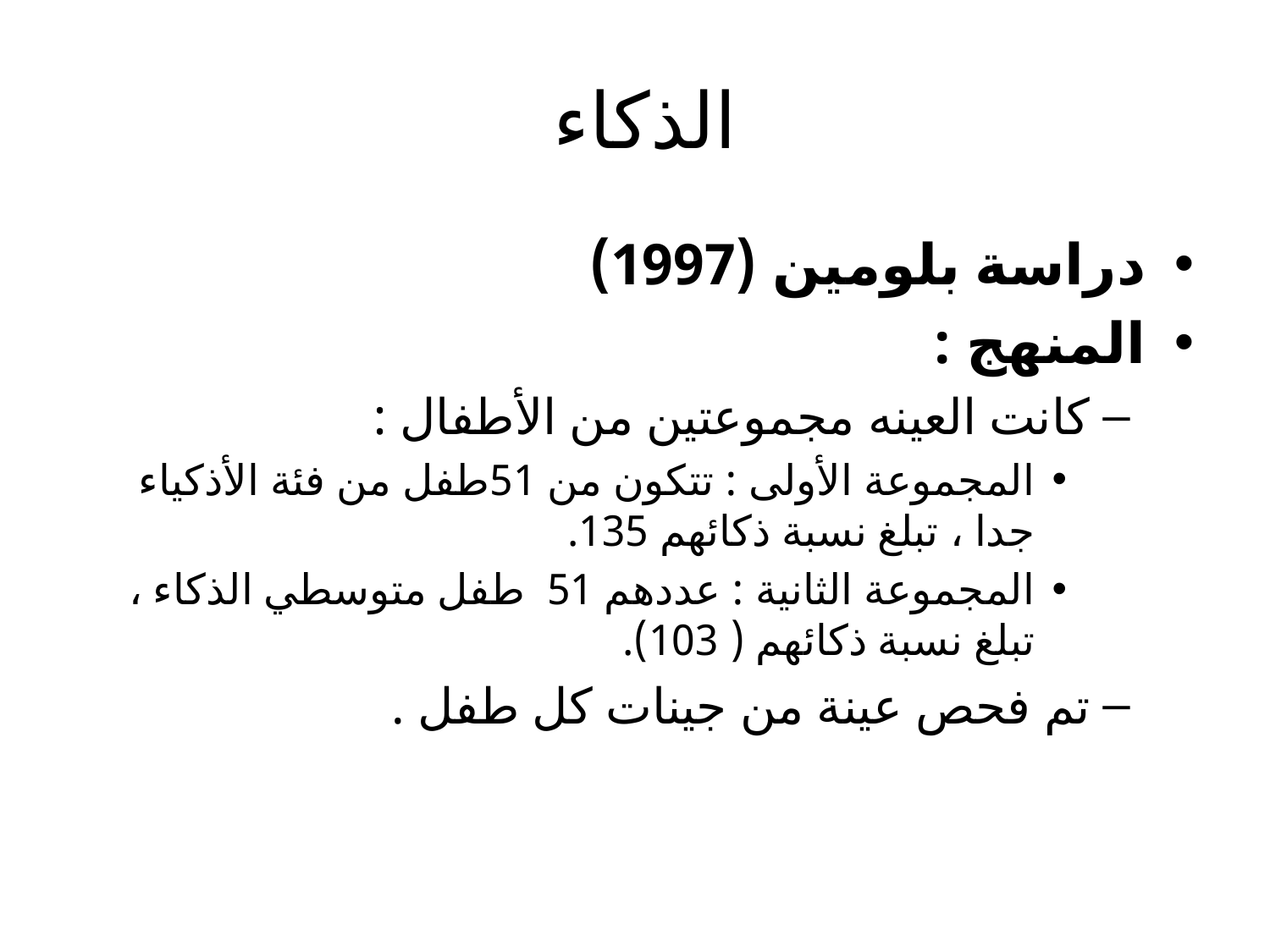

# الذكاء
دراسة بلومين (1997)
المنهج :
كانت العينه مجموعتين من الأطفال :
المجموعة الأولى : تتكون من 51طفل من فئة الأذكياء جدا ، تبلغ نسبة ذكائهم 135.
المجموعة الثانية : عددهم 51  طفل متوسطي الذكاء ، تبلغ نسبة ذكائهم ( 103).
تم فحص عينة من جينات كل طفل .